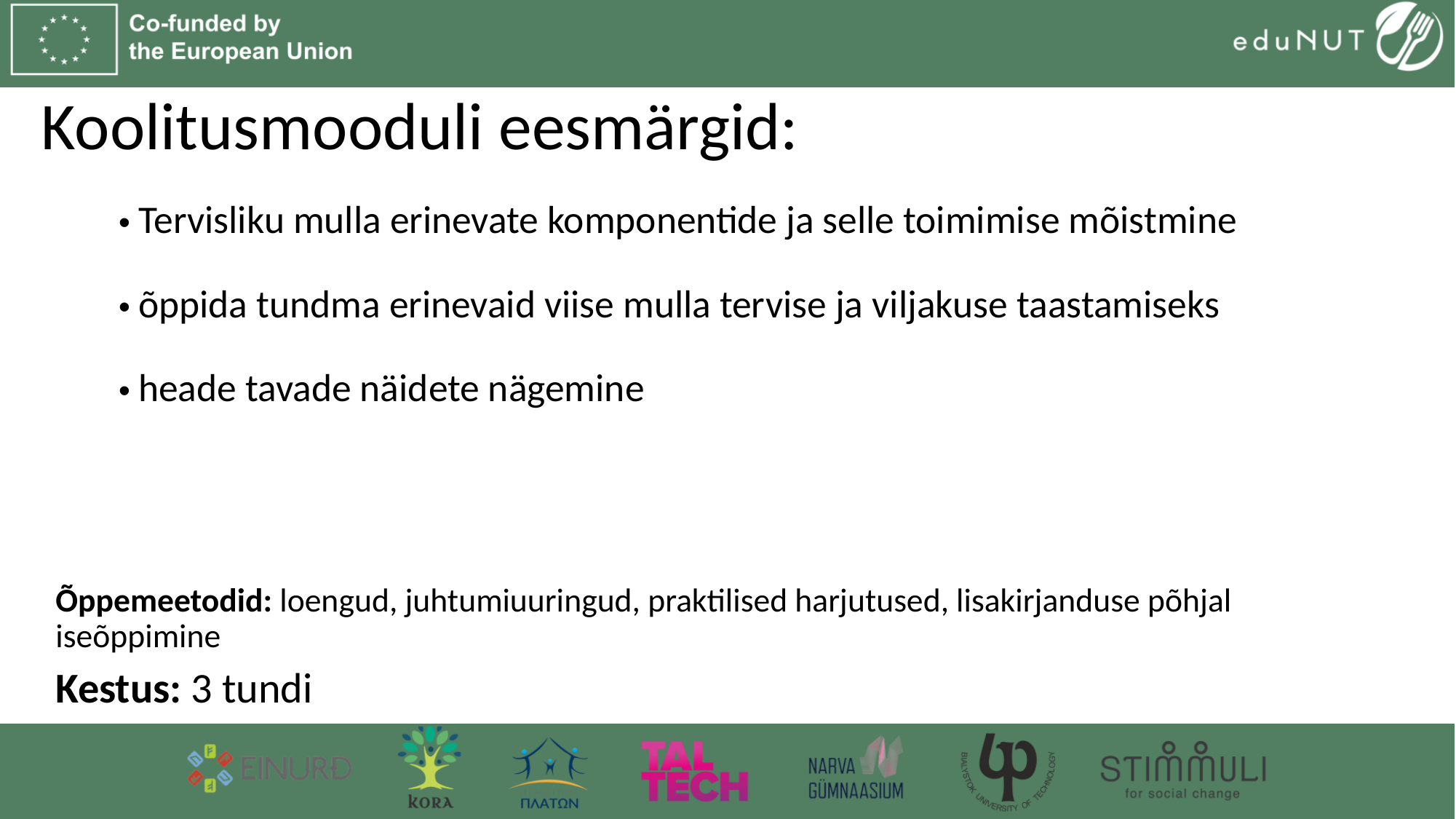

# Koolitusmooduli eesmärgid:
• Tervisliku mulla erinevate komponentide ja selle toimimise mõistmine

• õppida tundma erinevaid viise mulla tervise ja viljakuse taastamiseks

• heade tavade näidete nägemine
Õppemeetodid: loengud, juhtumiuuringud, praktilised harjutused, lisakirjanduse põhjal iseõppimine
Kestus: 3 tundi